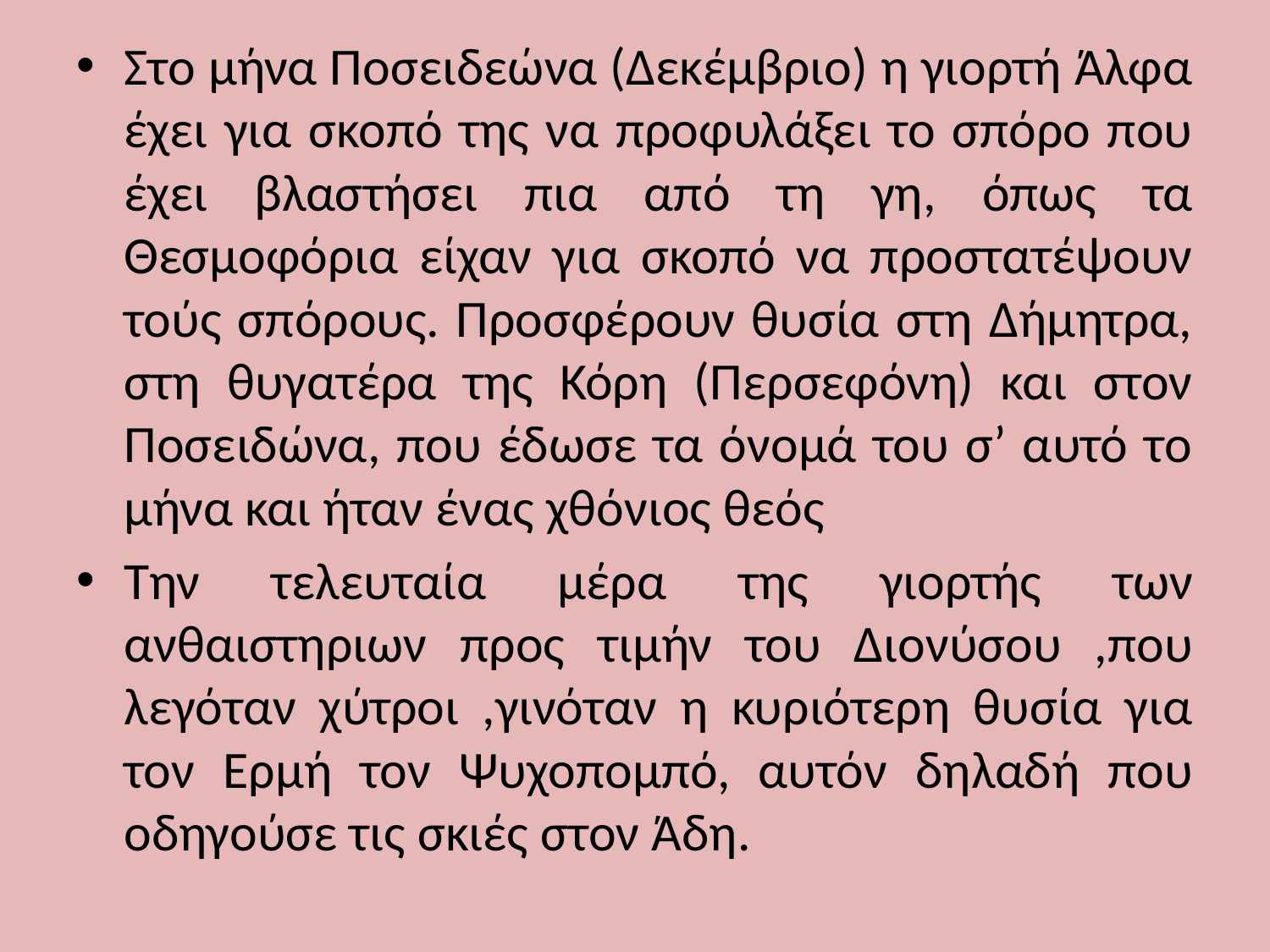

#
Στο μήνα Ποσειδεώνα (Δεκέμβριο) η γιορτή Άλφα έχει για σκοπό της να προφυλάξει το σπόρο που έχει βλαστήσει πια από τη γη, όπως τα Θεσμοφόρια είχαν για σκοπό να προστατέψουν τούς σπόρους. Προσφέρουν θυσία στη Δήμητρα, στη θυγατέρα της Κόρη (Περσεφόνη) και στον Ποσειδώνα, που έδωσε τα όνομά του σ’ αυτό το μήνα και ήταν ένας χθόνιος θεός
Την τελευταία μέρα της γιορτής των ανθαιστηριων προς τιμήν του Διονύσου ,που λεγόταν χύτροι ,γινόταν η κυριότερη θυσία για τον Ερμή τον Ψυχοπομπό, αυτόν δηλαδή που οδηγούσε τις σκιές στον Άδη.